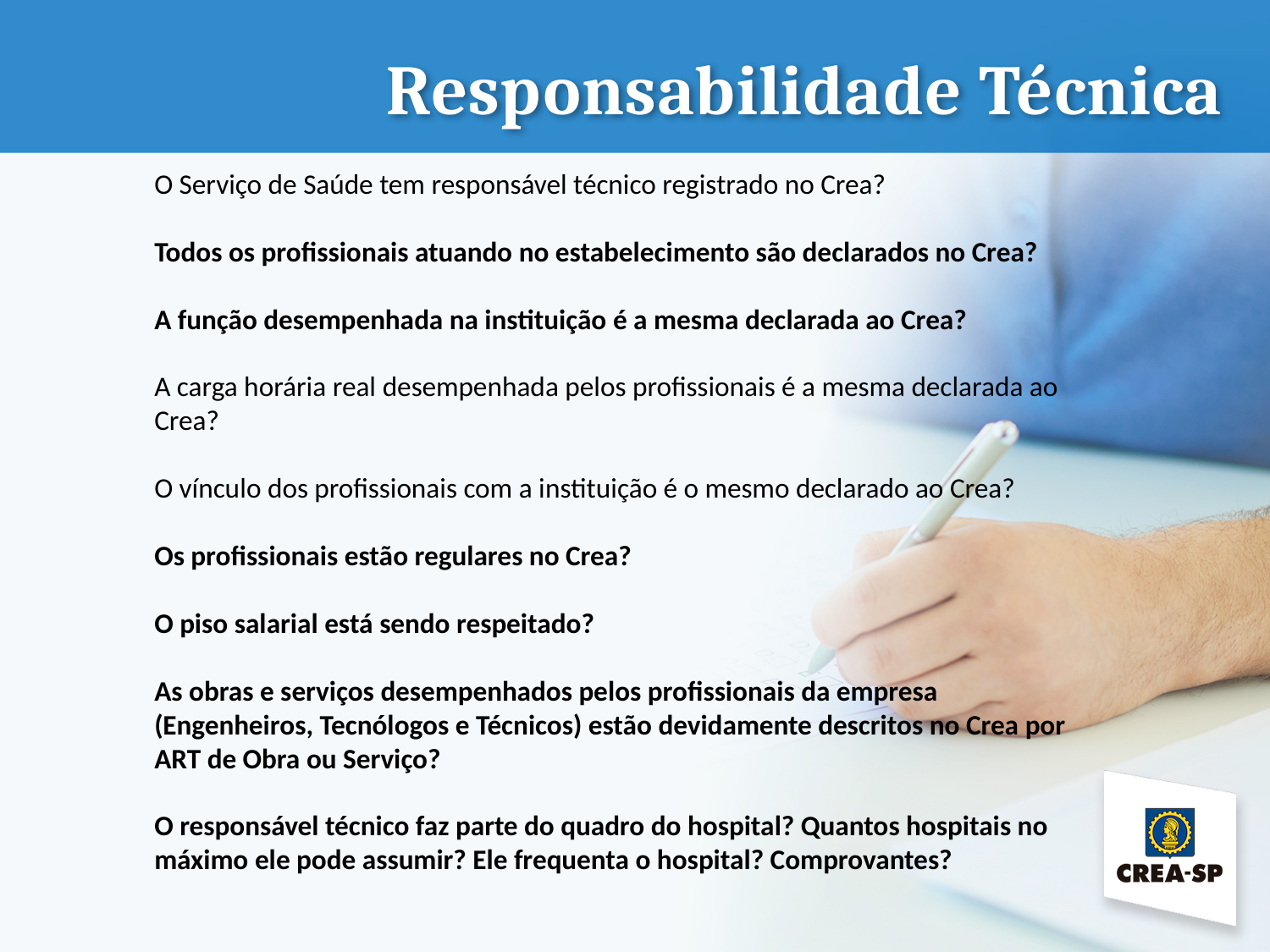

Responsabilidade Técnica

O Serviço de Saúde tem responsável técnico registrado no Crea?

Todos os profissionais atuando no estabelecimento são declarados no Crea?

A função desempenhada na instituição é a mesma declarada ao Crea?

A carga horária real desempenhada pelos profissionais é a mesma declarada ao Crea?

O vínculo dos profissionais com a instituição é o mesmo declarado ao Crea?

Os profissionais estão regulares no Crea?

O piso salarial está sendo respeitado?

As obras e serviços desempenhados pelos profissionais da empresa (Engenheiros, Tecnólogos e Técnicos) estão devidamente descritos no Crea por ART de Obra ou Serviço?

O responsável técnico faz parte do quadro do hospital? Quantos hospitais no máximo ele pode assumir? Ele frequenta o hospital? Comprovantes?